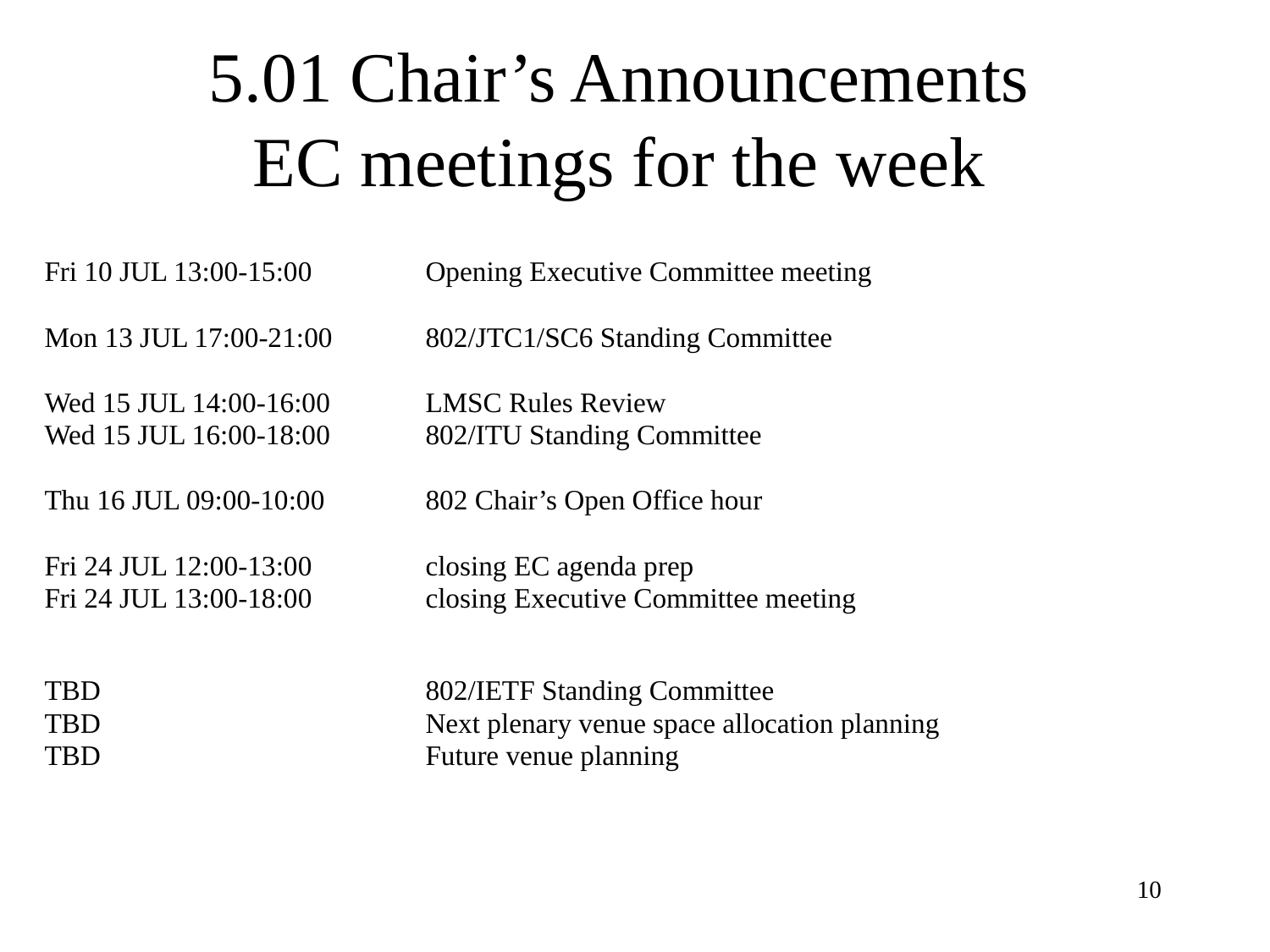

# 5.01 Chair’s Announcements EC meetings for the week
Fri 10 JUL 13:00-15:00	Opening Executive Committee meeting

Mon 13 JUL 17:00-21:00	802/JTC1/SC6 Standing Committee

Wed 15 JUL 14:00-16:00	LMSC Rules Review
Wed 15 JUL 16:00-18:00	802/ITU Standing Committee

Thu 16 JUL 09:00-10:00	802 Chair’s Open Office hour

Fri 24 JUL 12:00-13:00	closing EC agenda prep
Fri 24 JUL 13:00-18:00	closing Executive Committee meeting

TBD			802/IETF Standing Committee
TBD			Next plenary venue space allocation planning
TBD			Future venue planning

10